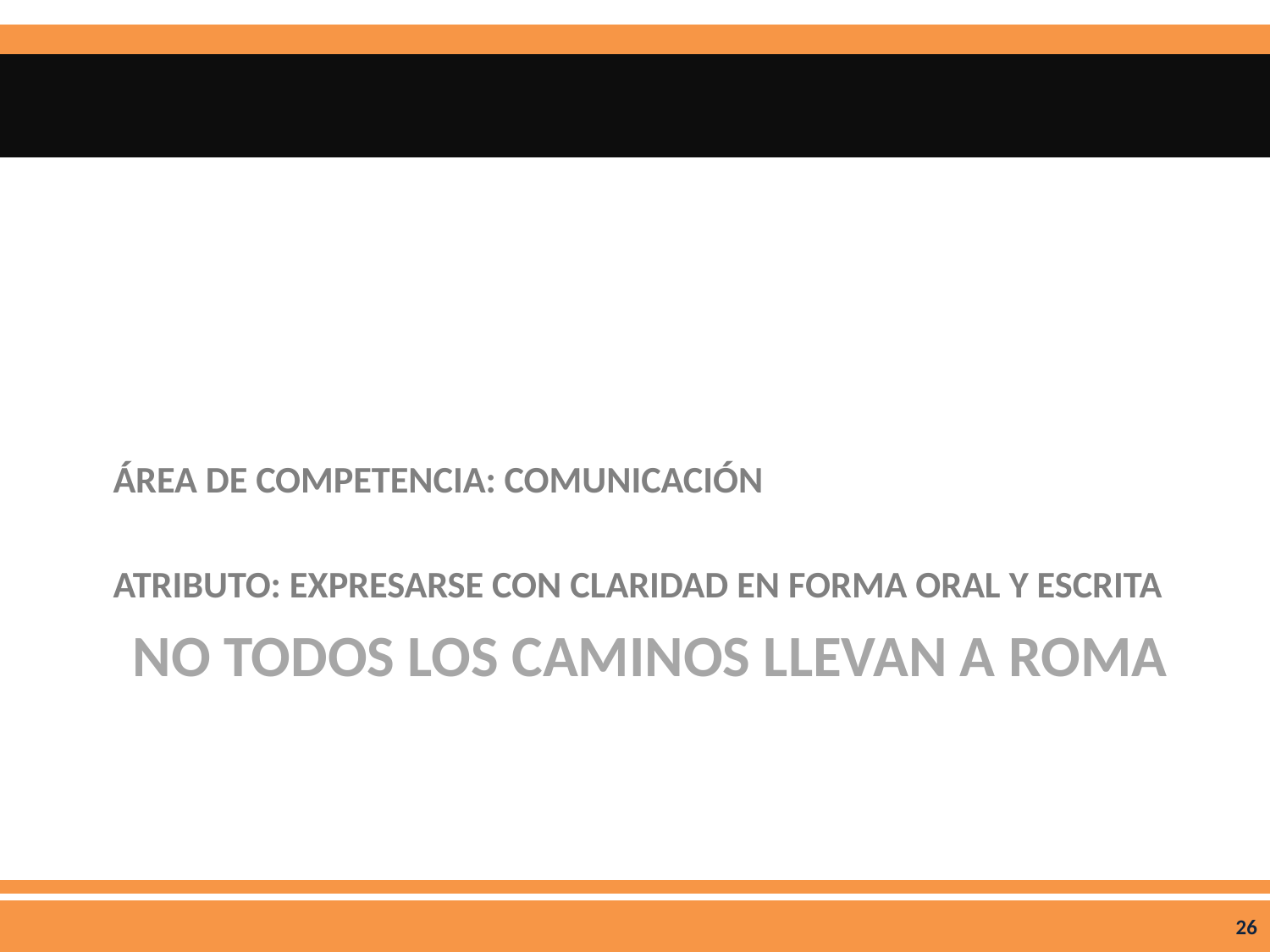

ÁREA DE COMPETENCIA: COMUNICACIÓN

ATRIBUTO: EXPRESARSE CON CLARIDAD EN FORMA ORAL Y ESCRITA
# NO TODOS LOS CAMINOS LLEVAN A ROMA
26